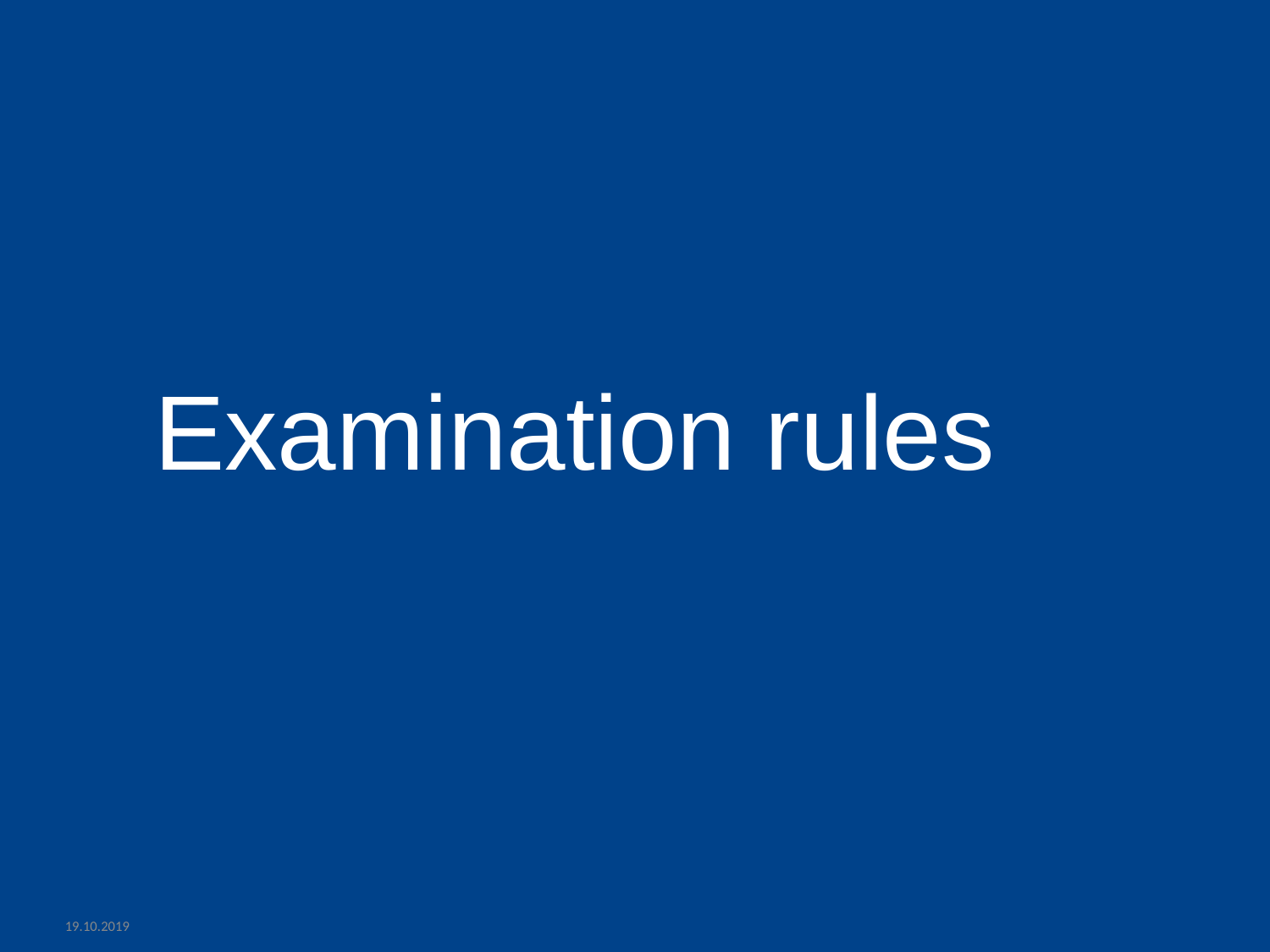

#

Examination rules
19.10.2019
Antonio Farfán-Vallespín   Master of Economics Program